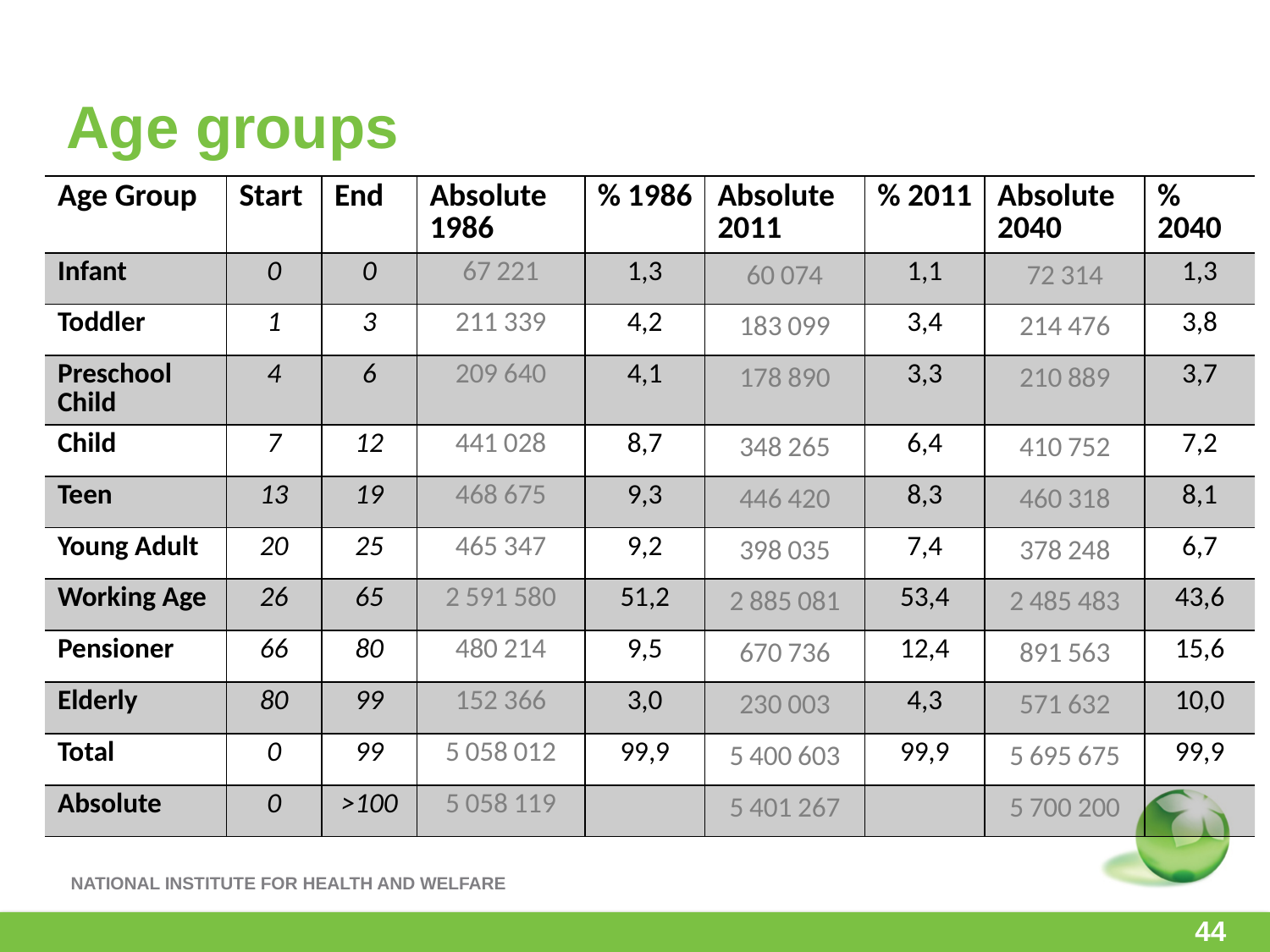

# Age groups
| Age Group | Start | End | Absolute 1986 | % 1986 | Absolute 2011 | % 2011 | Absolute 2040 | % 2040 |
| --- | --- | --- | --- | --- | --- | --- | --- | --- |
| Infant | 0 | 0 | 67 221 | 1,3 | 60 074 | 1,1 | 72 314 | 1,3 |
| Toddler | 1 | 3 | 211 339 | 4,2 | 183 099 | 3,4 | 214 476 | 3,8 |
| Preschool Child | 4 | 6 | 209 640 | 4,1 | 178 890 | 3,3 | 210 889 | 3,7 |
| Child | 7 | 12 | 441 028 | 8,7 | 348 265 | 6,4 | 410 752 | 7,2 |
| Teen | 13 | 19 | 468 675 | 9,3 | 446 420 | 8,3 | 460 318 | 8,1 |
| Young Adult | 20 | 25 | 465 347 | 9,2 | 398 035 | 7,4 | 378 248 | 6,7 |
| Working Age | 26 | 65 | 2 591 580 | 51,2 | 2 885 081 | 53,4 | 2 485 483 | 43,6 |
| Pensioner | 66 | 80 | 480 214 | 9,5 | 670 736 | 12,4 | 891 563 | 15,6 |
| Elderly | 80 | 99 | 152 366 | 3,0 | 230 003 | 4,3 | 571 632 | 10,0 |
| Total | 0 | 99 | 5 058 012 | 99,9 | 5 400 603 | 99,9 | 5 695 675 | 99,9 |
| Absolute | 0 | >100 | 5 058 119 |  | 5 401 267 |  | 5 700 200 |  |
44